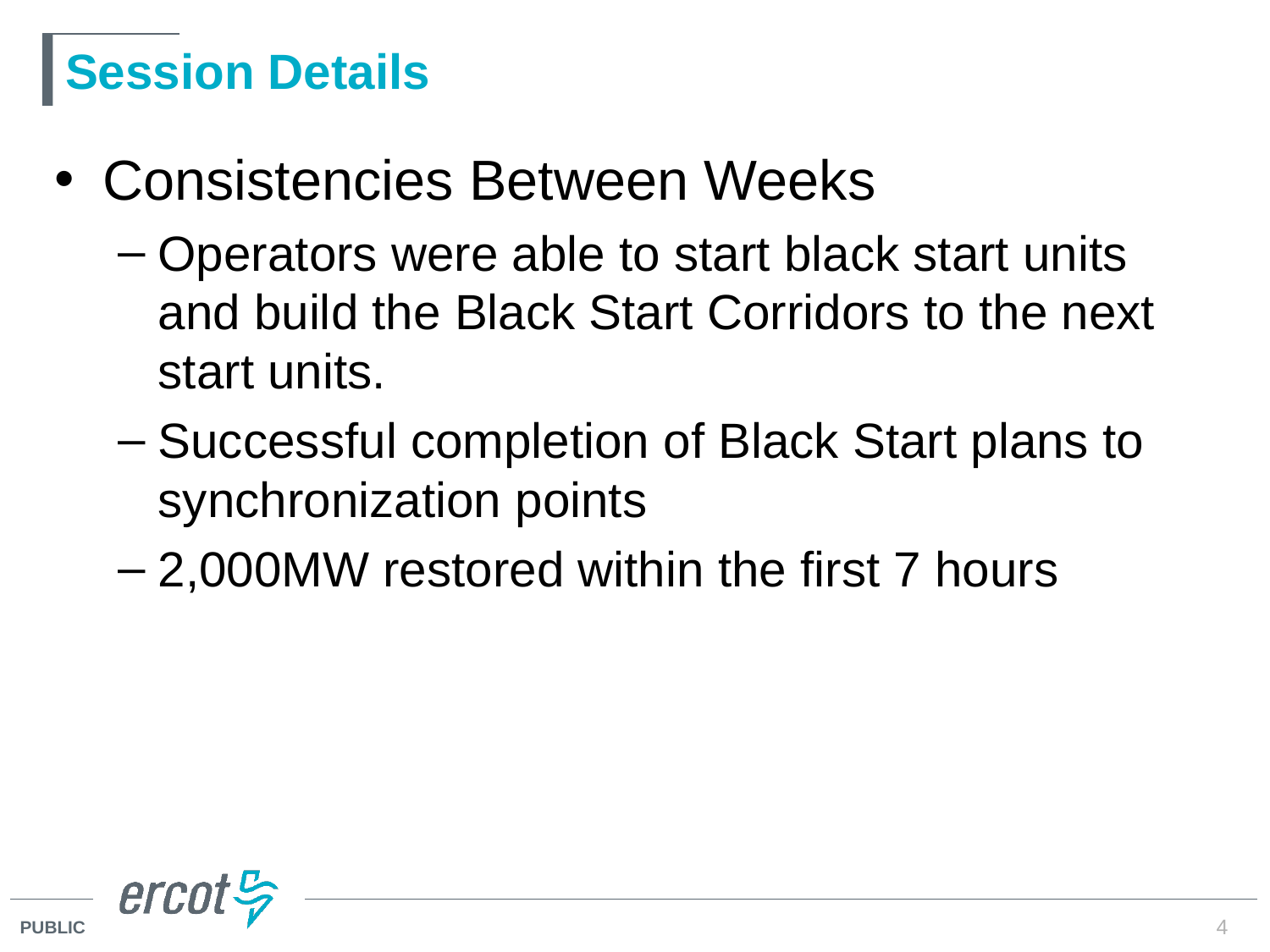

# Session Details
Consistencies Between Weeks
Operators were able to start black start units and build the Black Start Corridors to the next start units.
Successful completion of Black Start plans to synchronization points
2,000MW restored within the first 7 hours

4